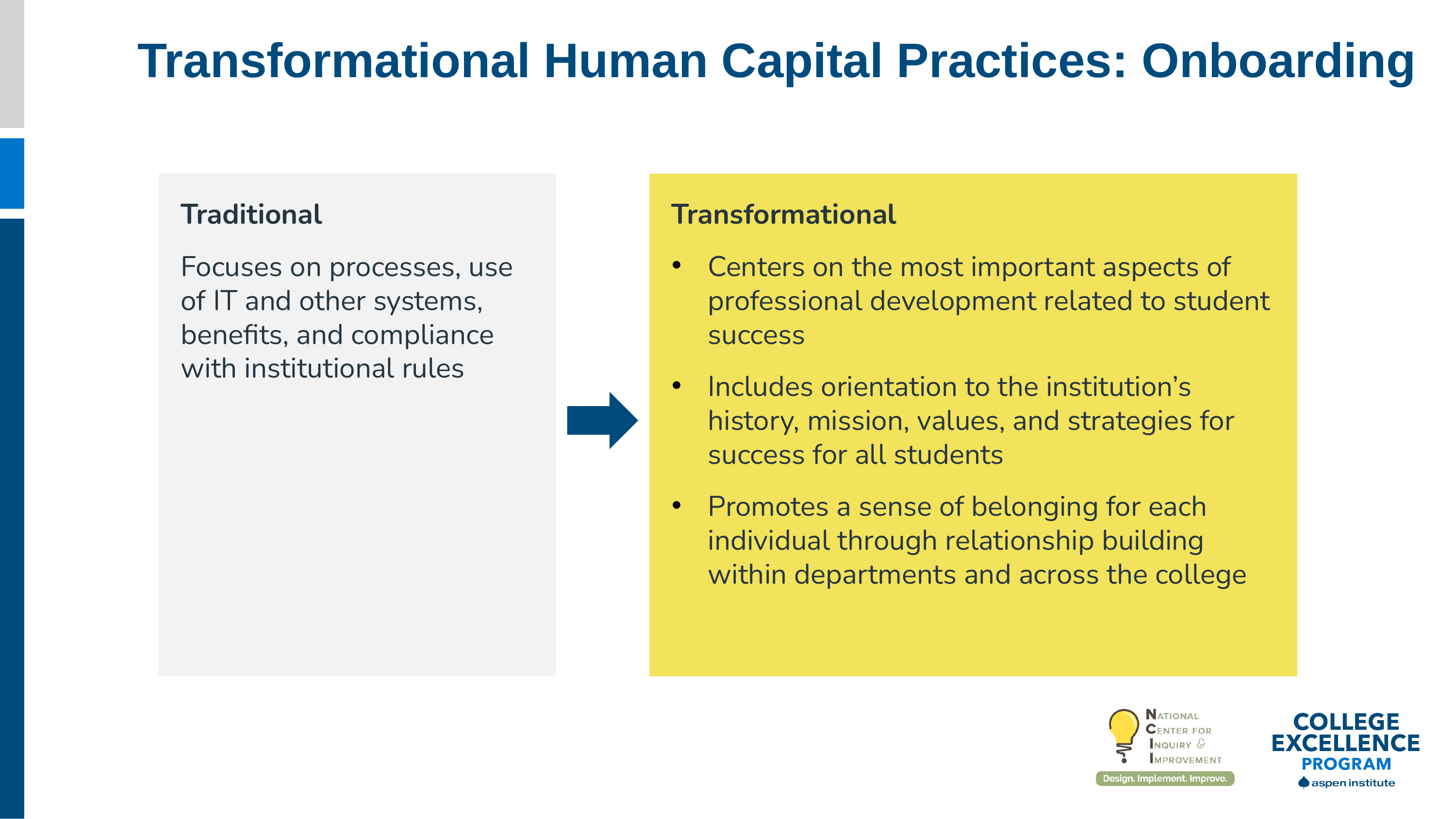

Transformational Human Capital Practices: Onboarding
Traditional
Focuses on processes, use of IT and other systems, benefits, and compliance with institutional rules
Transformational
Centers on the most important aspects of professional development related to student success
Includes orientation to the institution’s history, mission, values, and strategies for success for all students
Promotes a sense of belonging for each individual through relationship building within departments and across the college